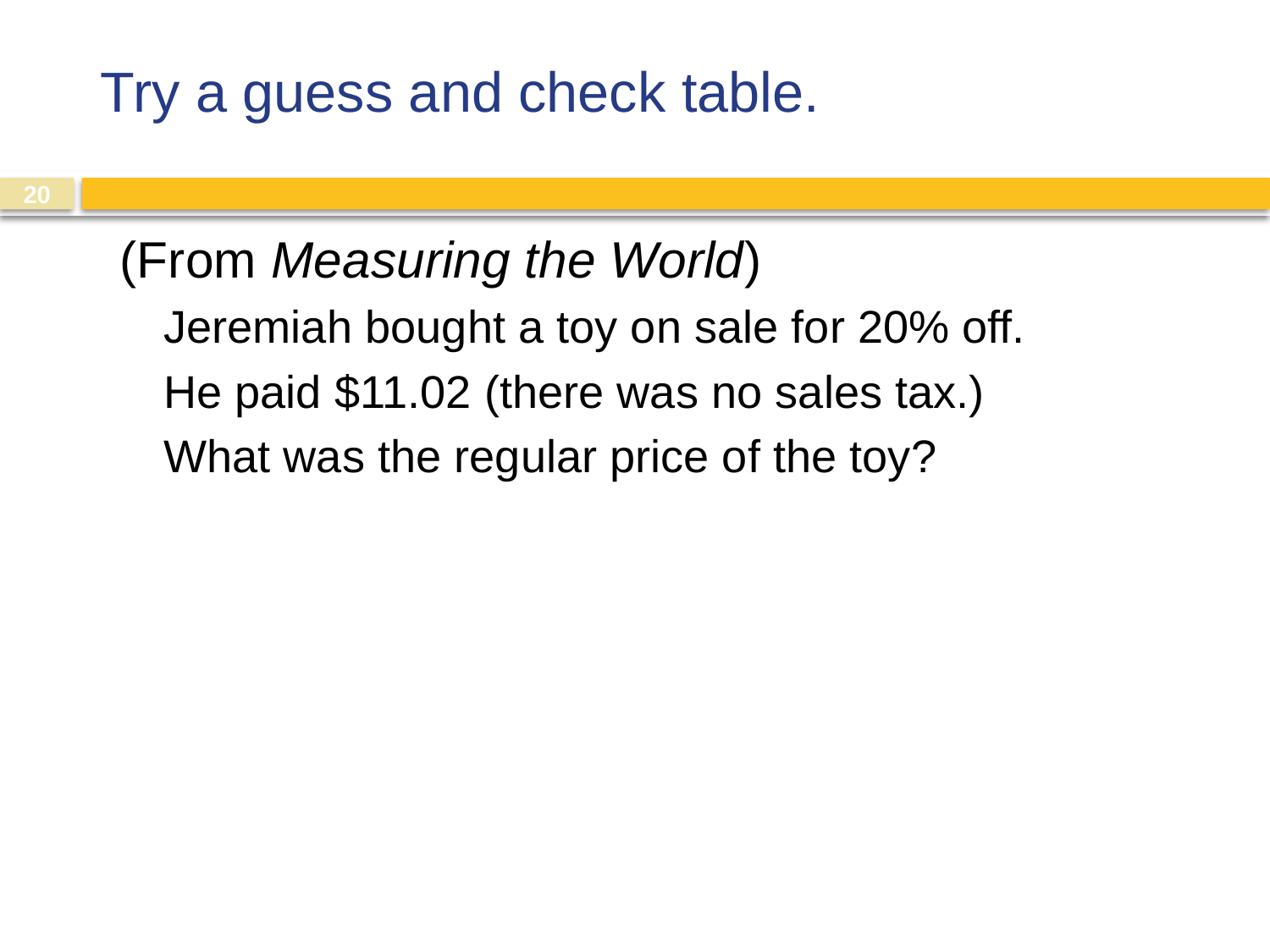

# Try a guess and check table.
(From Measuring the World)
Jeremiah bought a toy on sale for 20% off.
He paid $11.02 (there was no sales tax.)
What was the regular price of the toy?
20